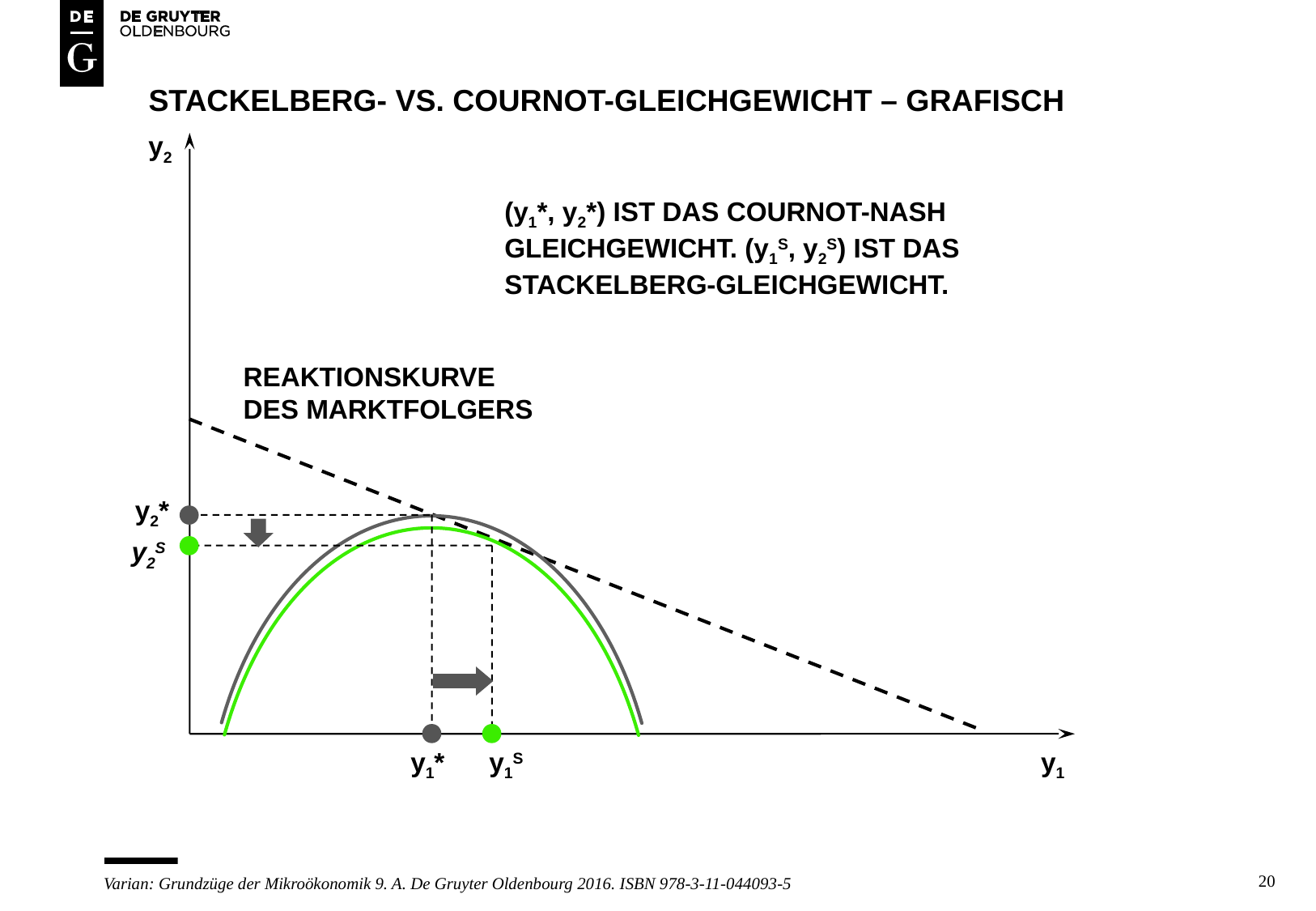

# Stackelberg- vs. Cournot-gleichgewicht – grafisch

y2

(y1*, y2*) IST DAS COURNOT-NASH
GLEICHGEWICHT. (y1S, y2S) IST DAS
STACKELBERG-GLEICHGEWICHT.
REAKTIONSKURVE
DES MARKTFOLGERS

y2*

y2S

y1*
y1S
y1
20
Varian: Grundzüge der Mikroökonomik 9. A. De Gruyter Oldenbourg 2016. ISBN 978-3-11-044093-5